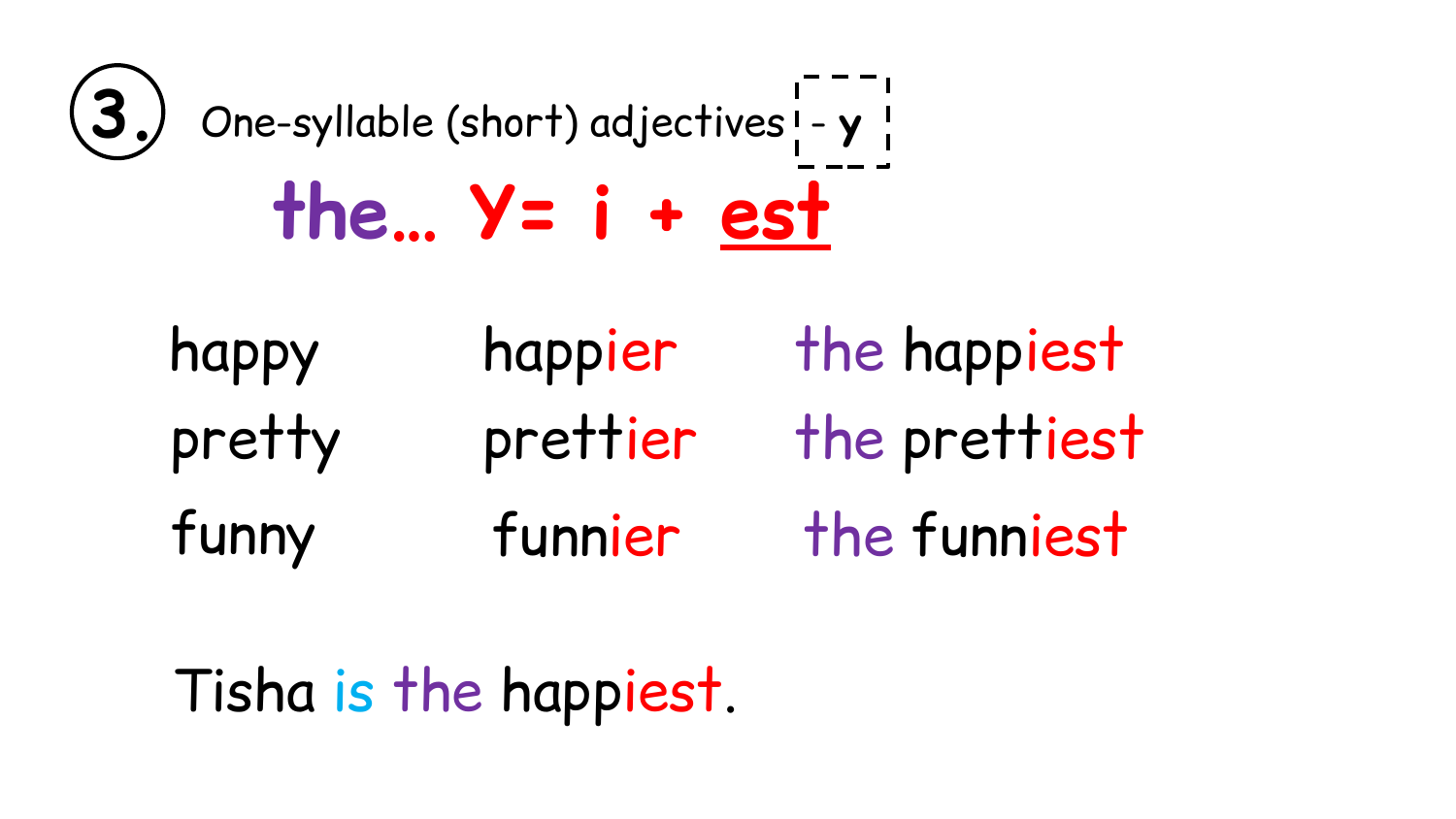

3.

One-syllable (short) adjectives  - y
the… Y= i + est
happy
happier
the happiest
pretty
prettier
the prettiest
funny
funnier
the funniest
Tisha is the happiest.